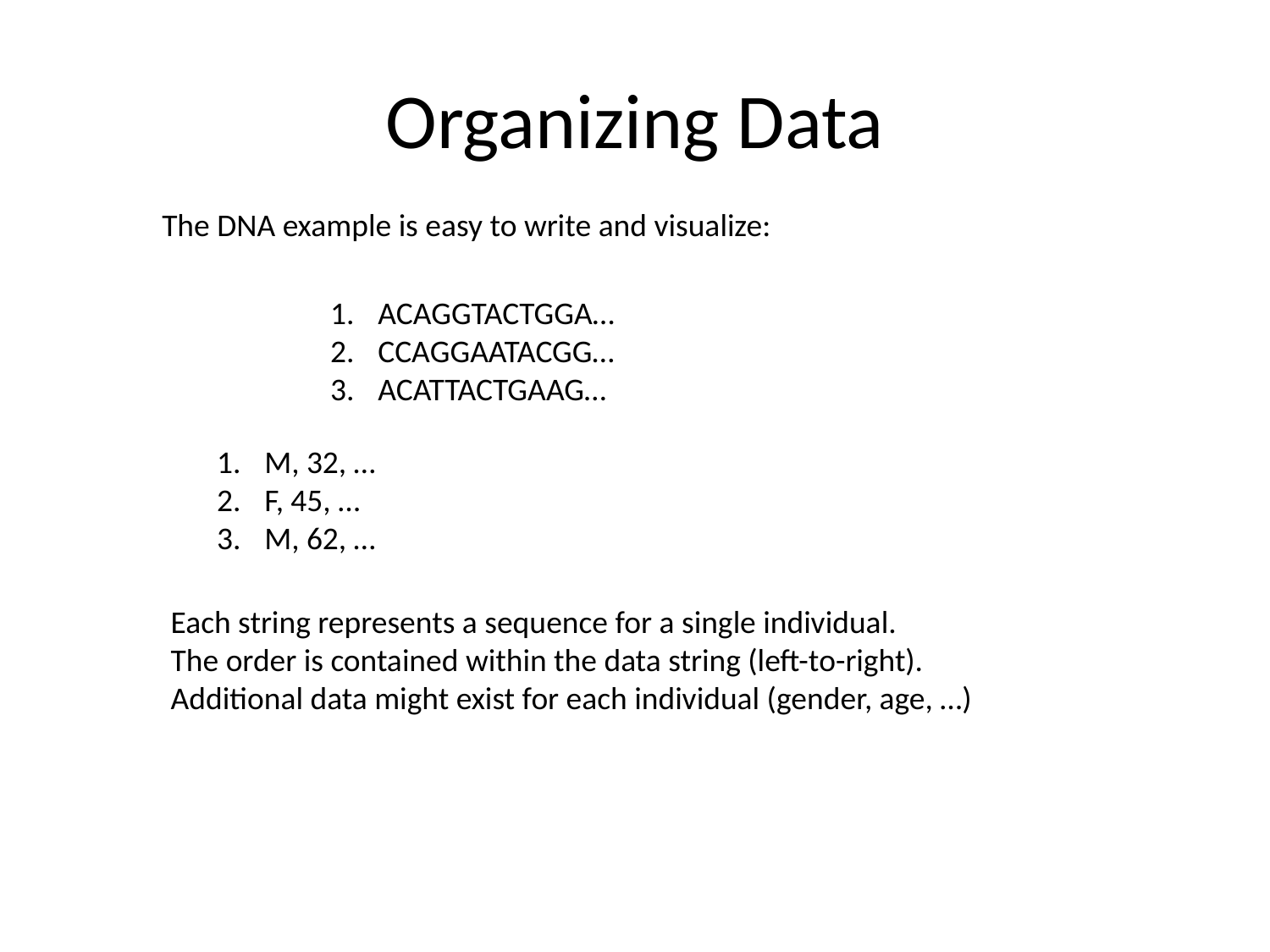

# Organizing Data
The DNA example is easy to write and visualize:
ACAGGTACTGGA…
CCAGGAATACGG…
ACATTACTGAAG…
M, 32, …
F, 45, …
M, 62, …
Each string represents a sequence for a single individual.
The order is contained within the data string (left-to-right).
Additional data might exist for each individual (gender, age, …)